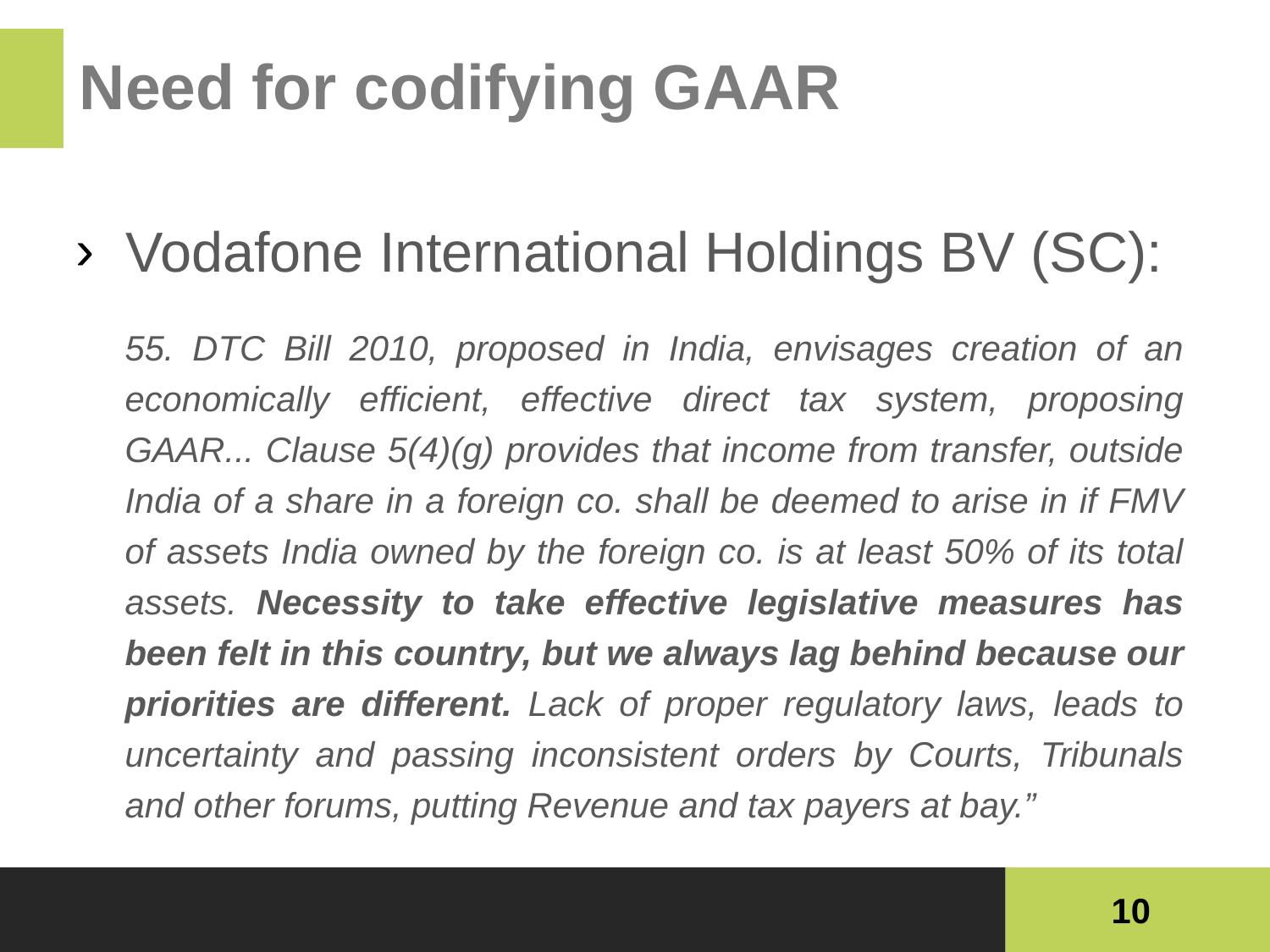

# Need for codifying GAAR
Vodafone International Holdings BV (SC):
55. DTC Bill 2010, proposed in India, envisages creation of an economically efficient, effective direct tax system, proposing GAAR... Clause 5(4)(g) provides that income from transfer, outside India of a share in a foreign co. shall be deemed to arise in if FMV of assets India owned by the foreign co. is at least 50% of its total assets. Necessity to take effective legislative measures has been felt in this country, but we always lag behind because our priorities are different. Lack of proper regulatory laws, leads to uncertainty and passing inconsistent orders by Courts, Tribunals and other forums, putting Revenue and tax payers at bay.”